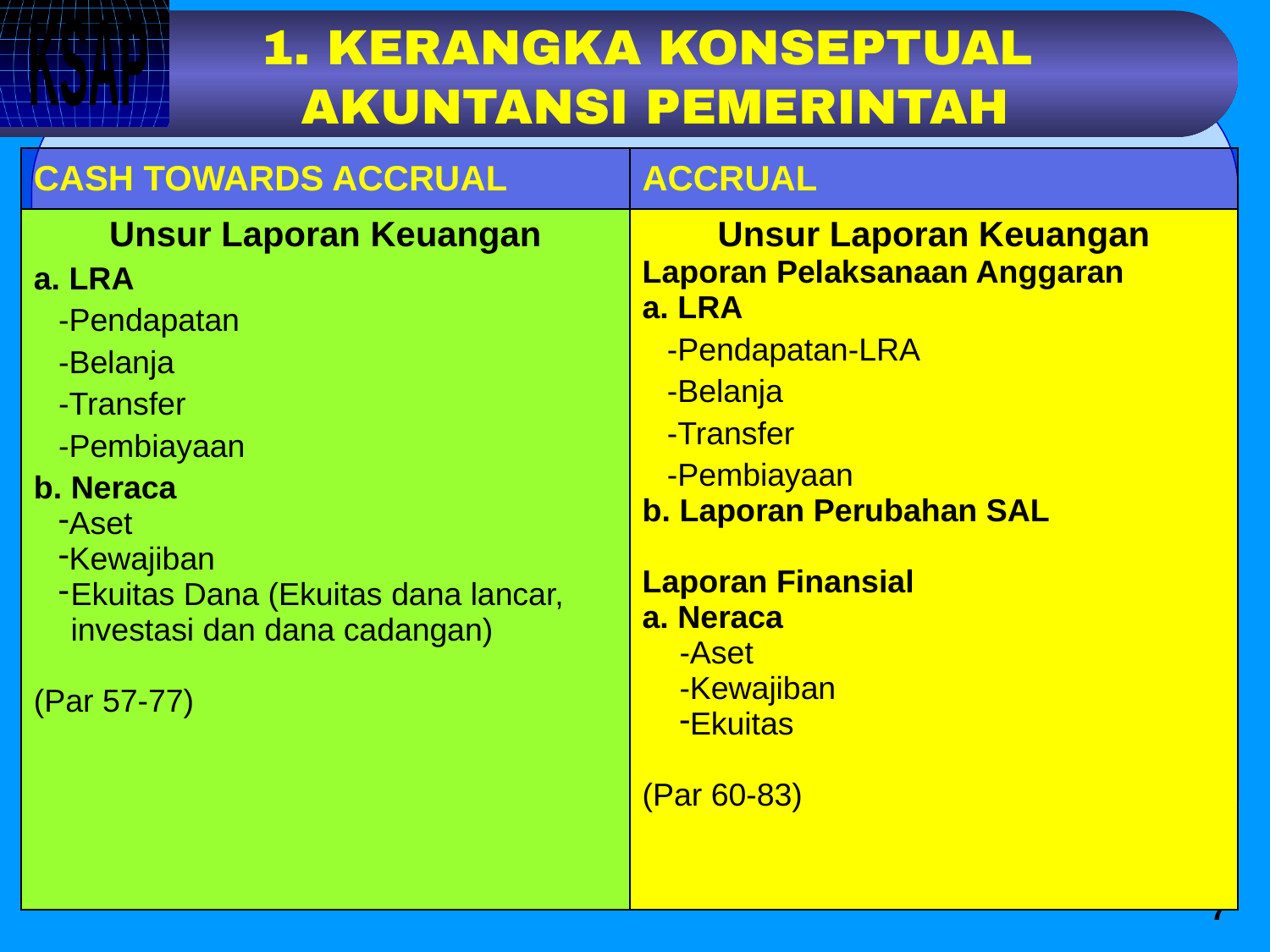

# 1. KERANGKA KONSEPTUAL AKUNTANSI PEMERINTAH
| CASH TOWARDS ACCRUAL | ACCRUAL |
| --- | --- |
| Unsur Laporan Keuangan a. LRA -Pendapatan -Belanja -Transfer -Pembiayaan b. Neraca Aset Kewajiban Ekuitas Dana (Ekuitas dana lancar, investasi dan dana cadangan) (Par 57-77) | Unsur Laporan Keuangan Laporan Pelaksanaan Anggaran a. LRA -Pendapatan-LRA -Belanja -Transfer -Pembiayaan b. Laporan Perubahan SAL Laporan Finansial a. Neraca -Aset -Kewajiban Ekuitas (Par 60-83) |
7